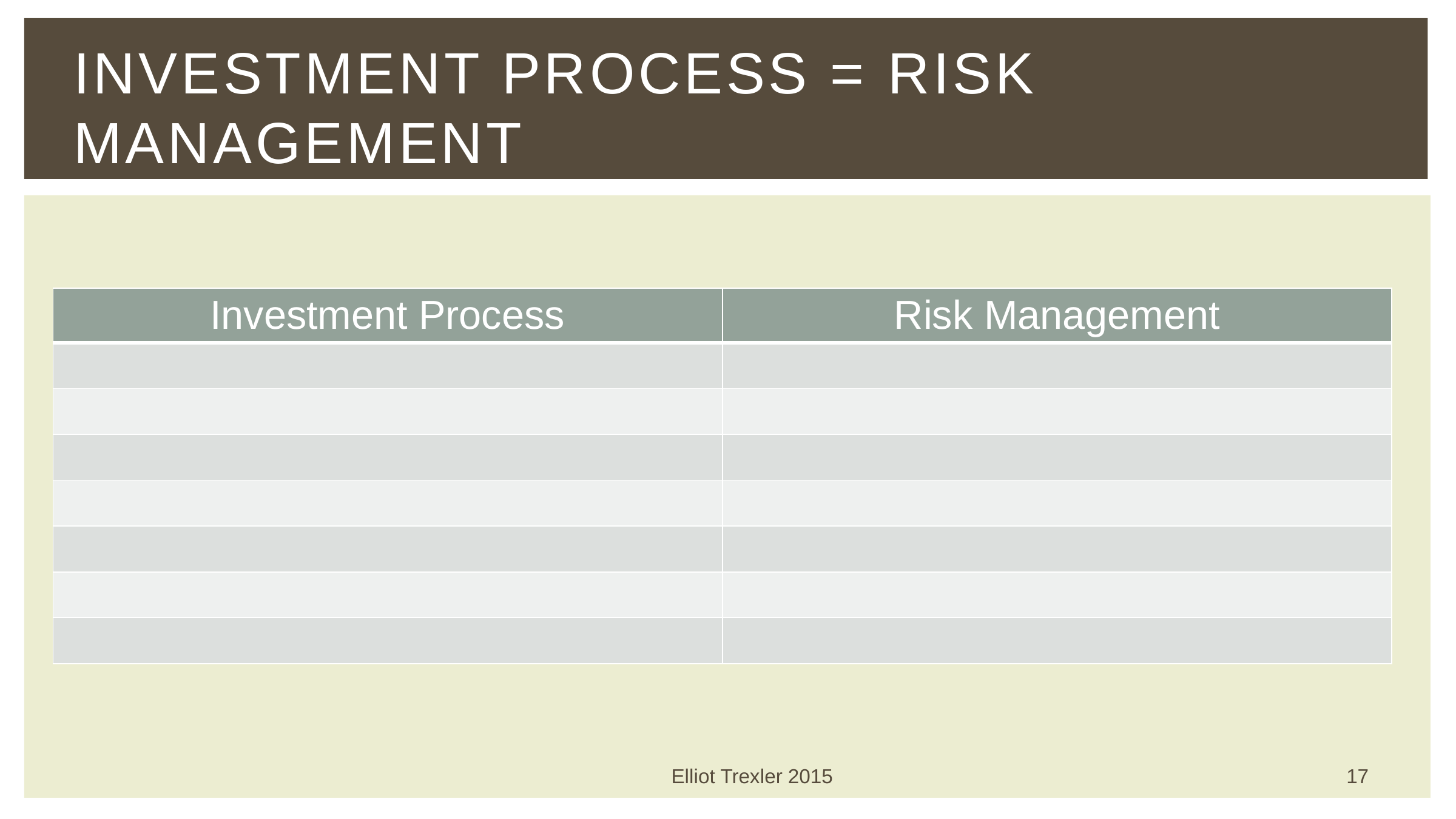

# Investment process = risk management
| Investment Process | Risk Management |
| --- | --- |
|  |  |
|  |  |
|  |  |
|  |  |
|  |  |
|  |  |
|  |  |
17
Elliot Trexler 2015